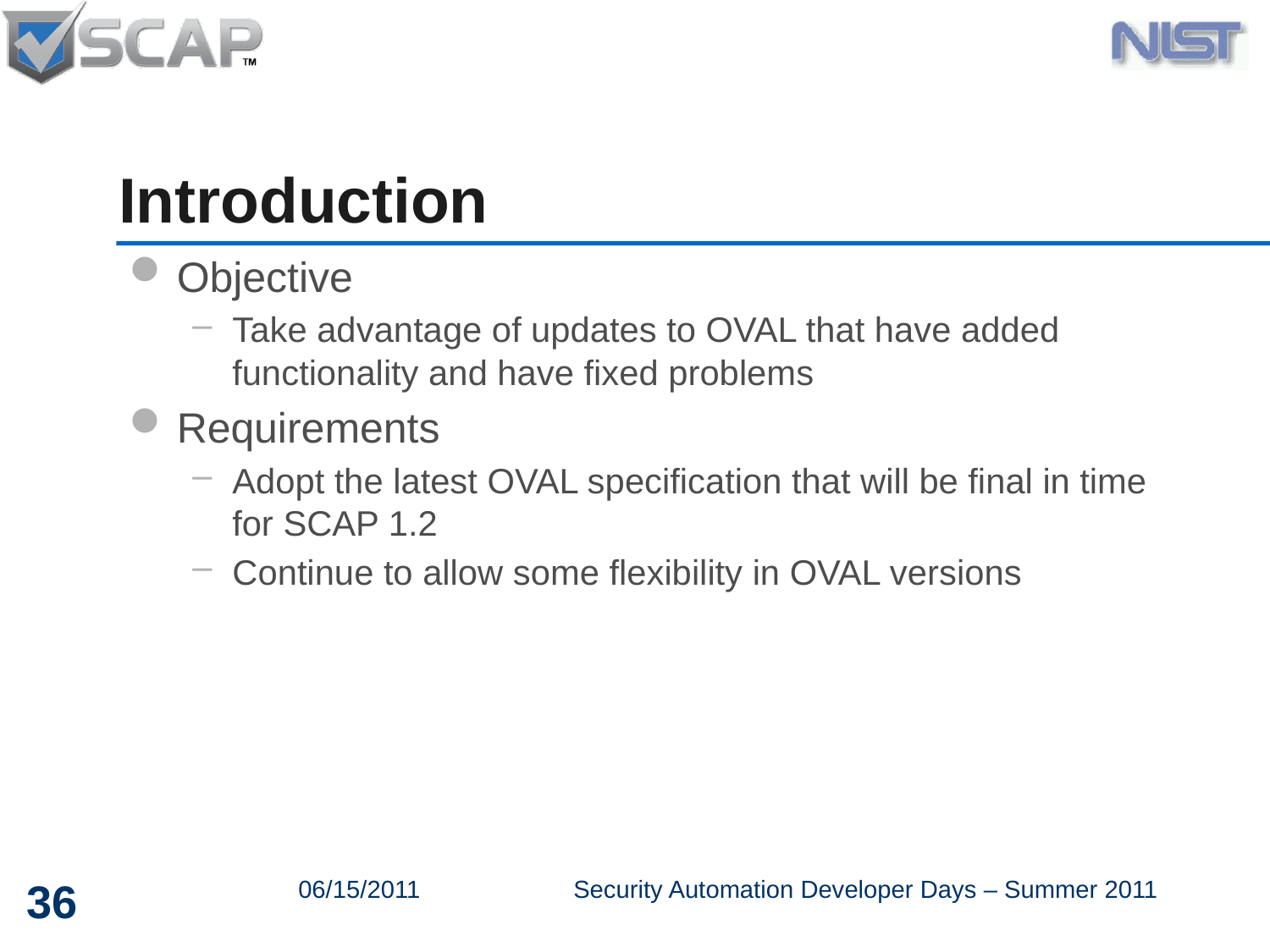

# Introduction
Objective
Take advantage of updates to OVAL that have added functionality and have fixed problems
Requirements
Adopt the latest OVAL specification that will be final in time for SCAP 1.2
Continue to allow some flexibility in OVAL versions

36
06/15/2011
Security Automation Developer Days – Summer 2011